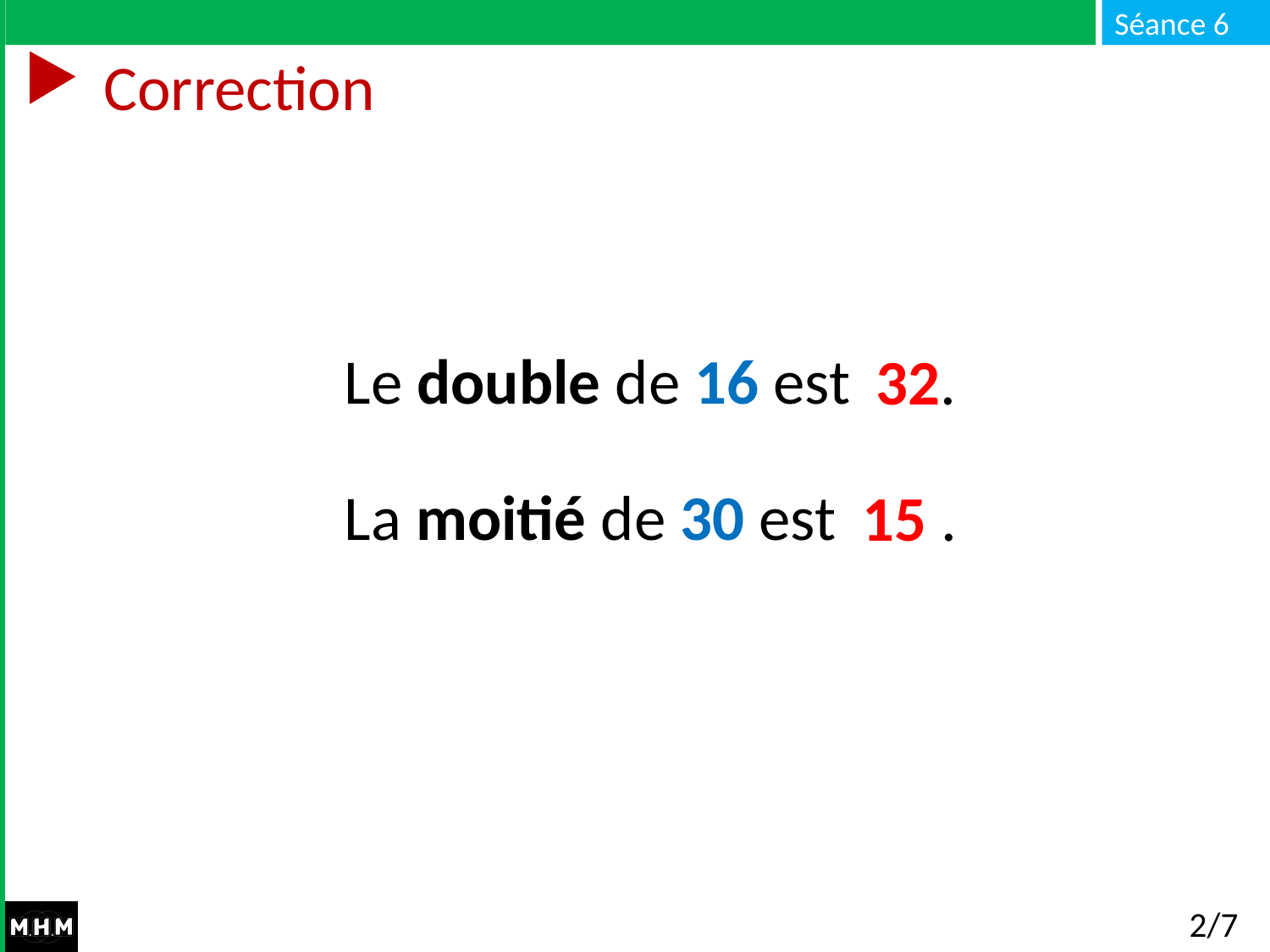

# Correction
Le double de 16 est …

La moitié de 30 est …
32.
15 .
2/7